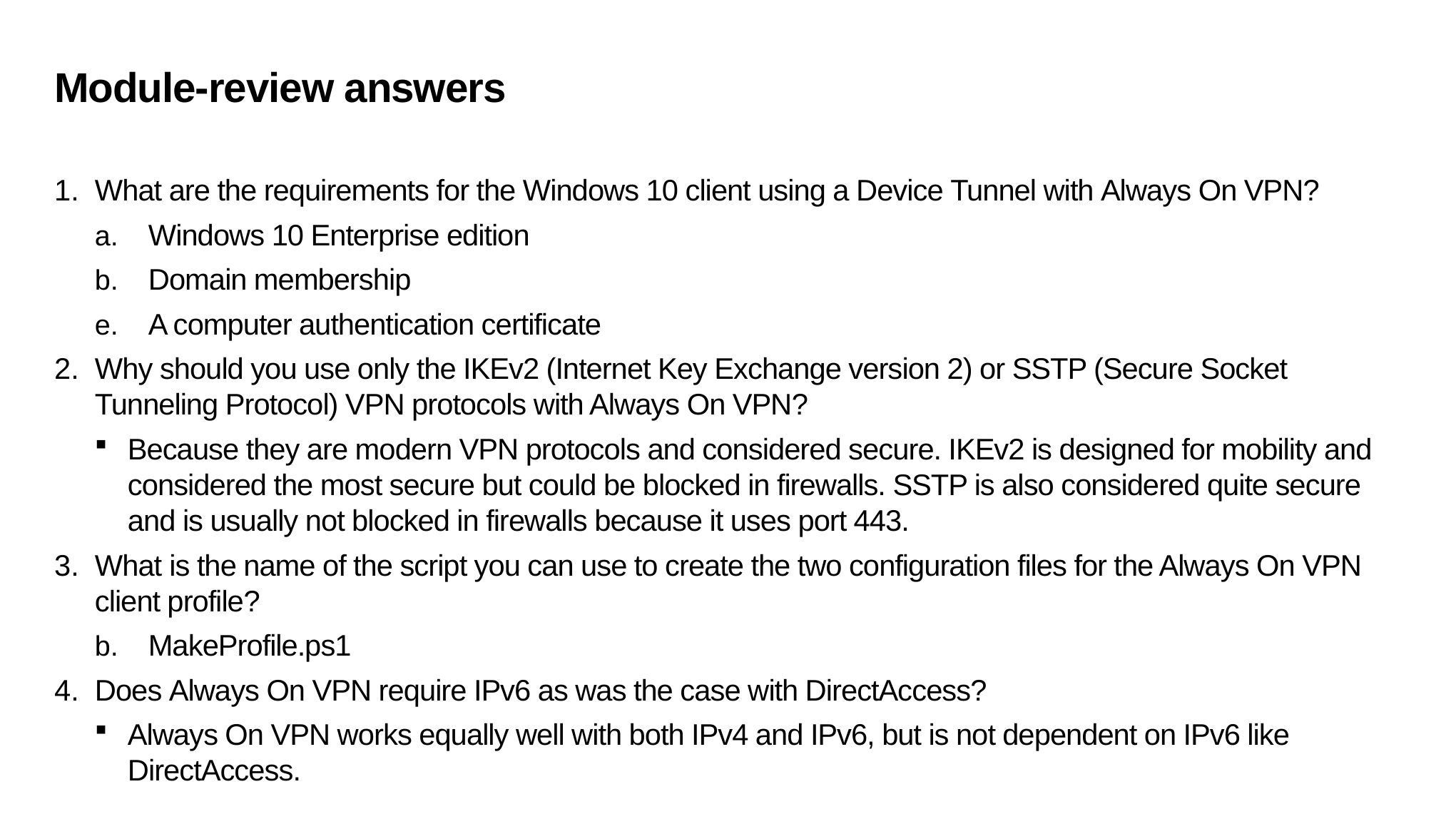

# Module-review answers
What are the requirements for the Windows 10 client using a Device Tunnel with Always On VPN?
Windows 10 Enterprise edition
Domain membership
A computer authentication certificate
Why should you use only the IKEv2 (Internet Key Exchange version 2) or SSTP (Secure Socket Tunneling Protocol) VPN protocols with Always On VPN?
Because they are modern VPN protocols and considered secure. IKEv2 is designed for mobility and considered the most secure but could be blocked in firewalls. SSTP is also considered quite secure and is usually not blocked in firewalls because it uses port 443.
What is the name of the script you can use to create the two configuration files for the Always On VPN client profile?
MakeProfile.ps1
Does Always On VPN require IPv6 as was the case with DirectAccess?
Always On VPN works equally well with both IPv4 and IPv6, but is not dependent on IPv6 like DirectAccess.